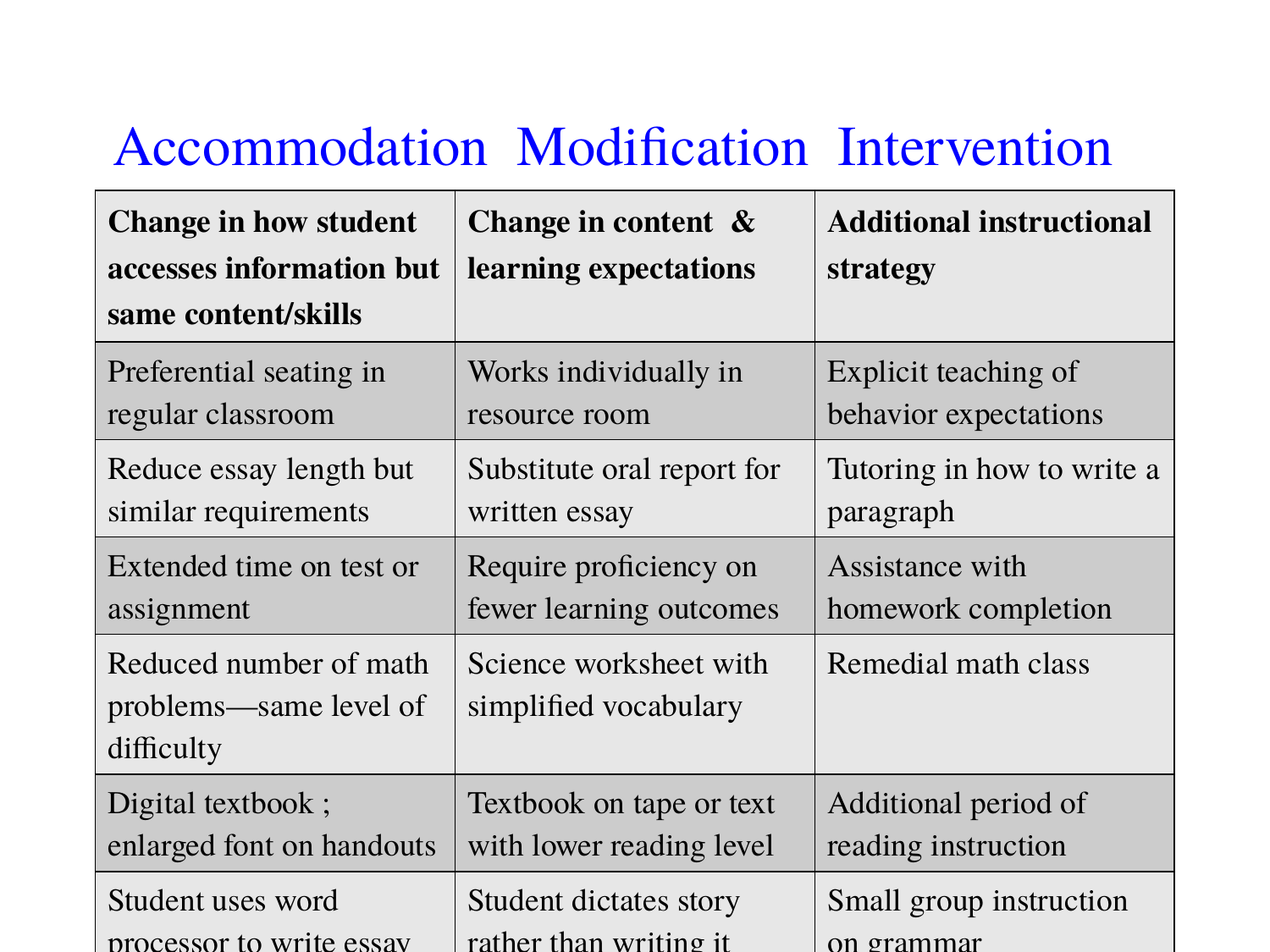

# Accommodation  Modification  Intervention
| Change in how student accesses information but same content/skills | Change in content & learning expectations | Additional instructional strategy |
| --- | --- | --- |
| Preferential seating in regular classroom | Works individually in resource room | Explicit teaching of behavior expectations |
| Reduce essay length but similar requirements | Substitute oral report for written essay | Tutoring in how to write a paragraph |
| Extended time on test or assignment | Require proficiency on fewer learning outcomes | Assistance with homework completion |
| Reduced number of math problems—same level of difficulty | Science worksheet with simplified vocabulary | Remedial math class |
| Digital textbook ; enlarged font on handouts | Textbook on tape or text with lower reading level | Additional period of reading instruction |
| Student uses word processor to write essay | Student dictates story rather than writing it | Small group instruction on grammar |